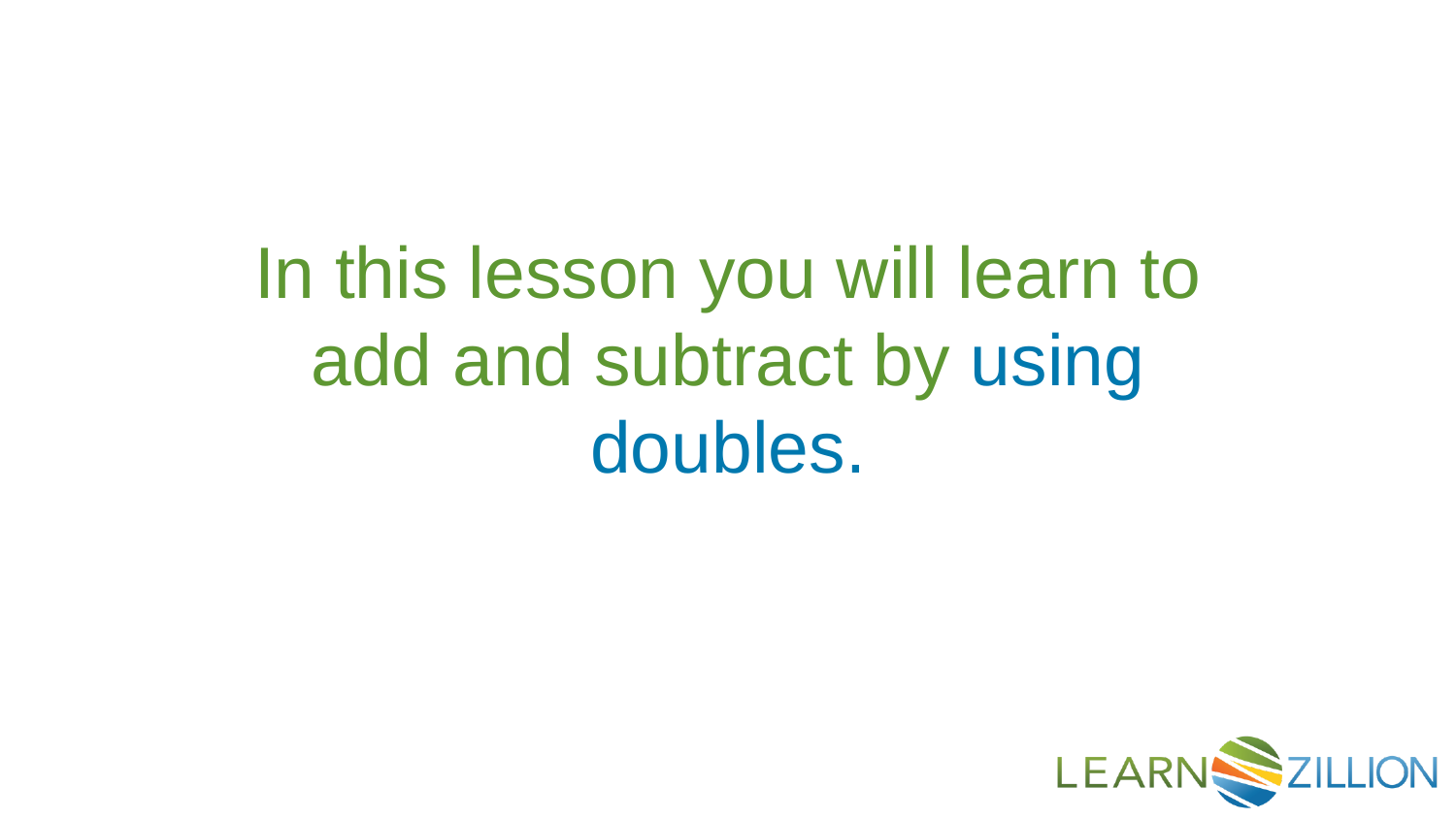

In this lesson you will learn to add and subtract by using doubles.